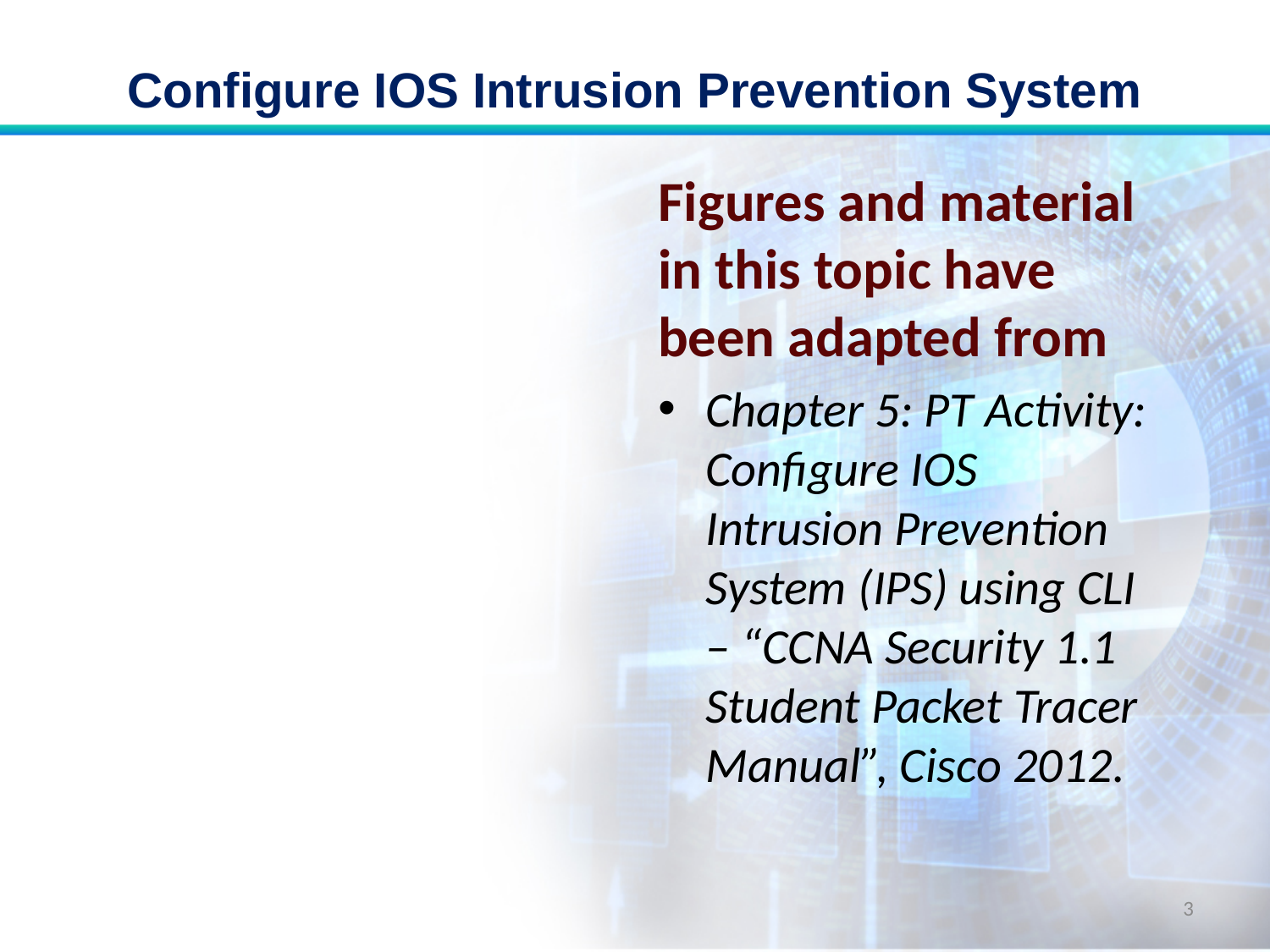

# Configure IOS Intrusion Prevention System
Figures and material in this topic have been adapted from
Chapter 5: PT Activity: Configure IOS Intrusion Prevention System (IPS) using CLI – “CCNA Security 1.1 Student Packet Tracer Manual”, Cisco 2012.

3